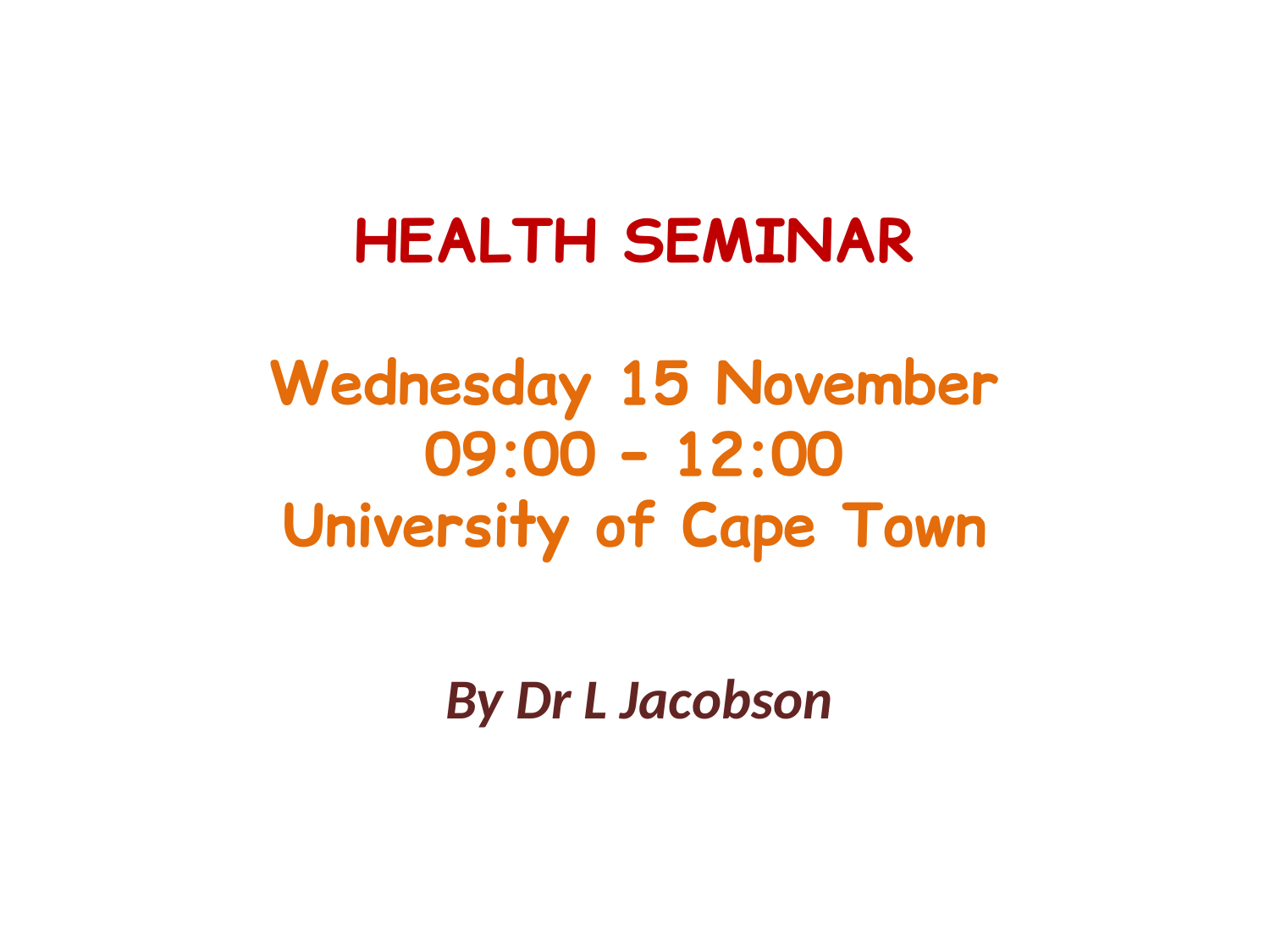

# HEALTH SEMINAR Wednesday 15 November 09:00 – 12:00 University of Cape Town
By Dr L Jacobson